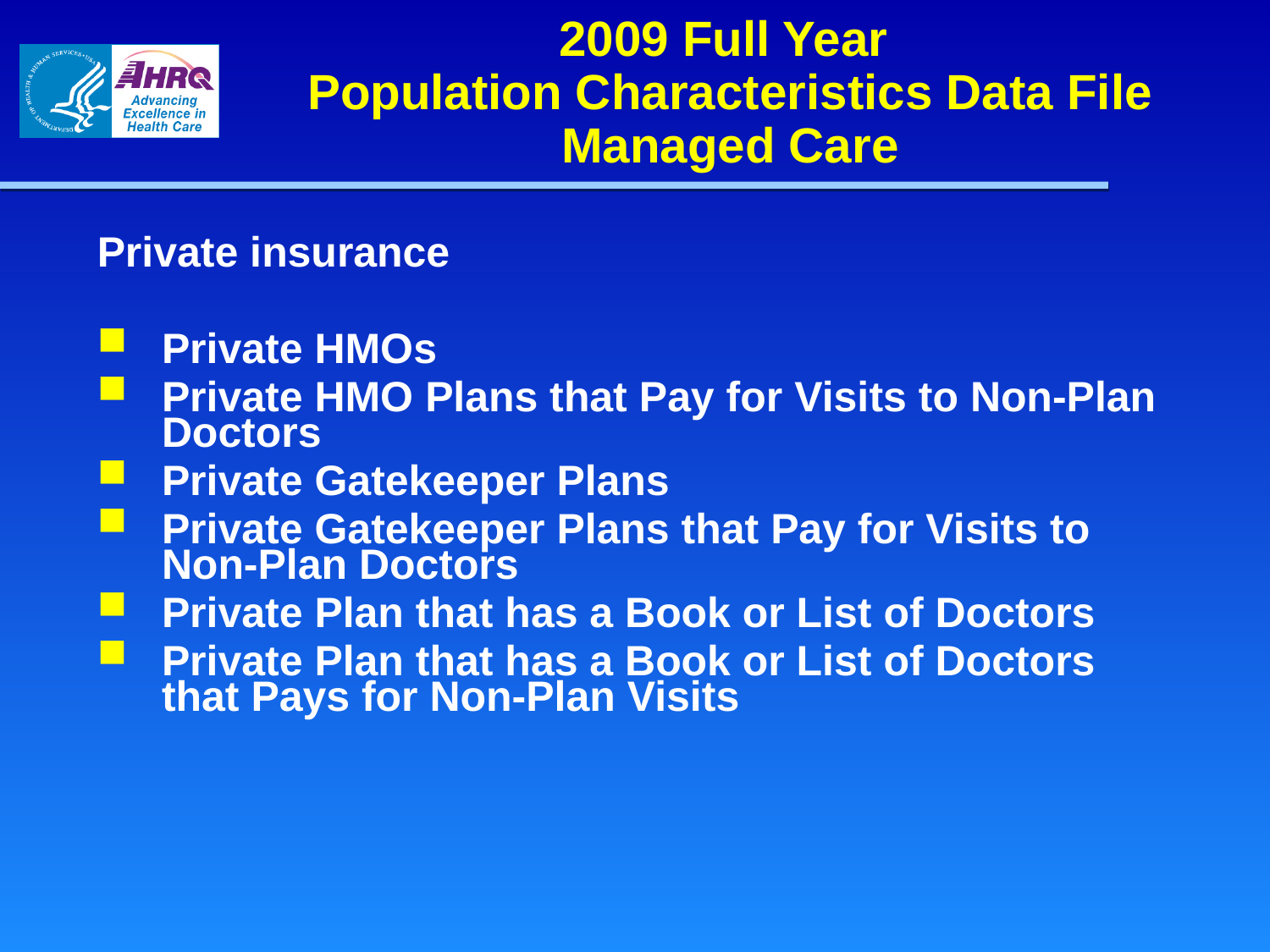

2009 Full Year
Population Characteristics Data File
Managed Care
Private insurance

Private HMOs
Private HMO Plans that Pay for Visits to Non-Plan Doctors
Private Gatekeeper Plans
Private Gatekeeper Plans that Pay for Visits to Non-Plan Doctors
Private Plan that has a Book or List of Doctors
Private Plan that has a Book or List of Doctors that Pays for Non-Plan Visits